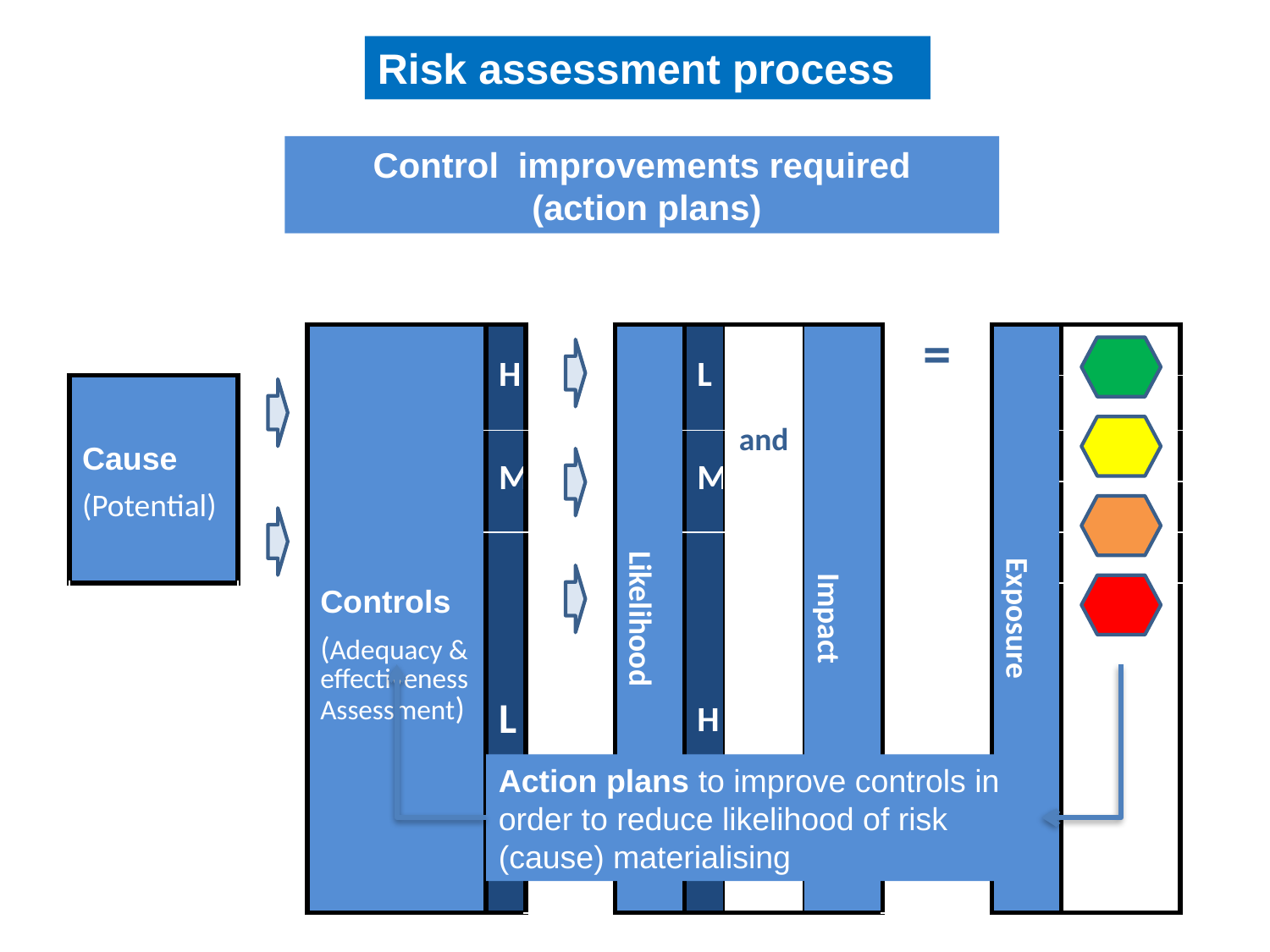

Risk assessment process
Control  improvements required
 (action plans)
|  |  | Controls (Adequacy & effectiveness Assessment) | H |  | Likelihood | L | and | Impact | = | Exposure |  |
| --- | --- | --- | --- | --- | --- | --- | --- | --- | --- | --- | --- |
| Cause (Potential) |  |  |  |  |  |  |  |  |  |  |  |
|  |  |  | M |  |  | M |  |  |  |  |  |
|  |  |  |  |  |  |  |  |  |  |  |  |
|  |  |  | L |  |  | H |  |  |  |  |  |
|  |  |  |  |  |  |  |  |  |  |  |  |

Action plans to improve controls in order to reduce likelihood of risk (cause) materialising